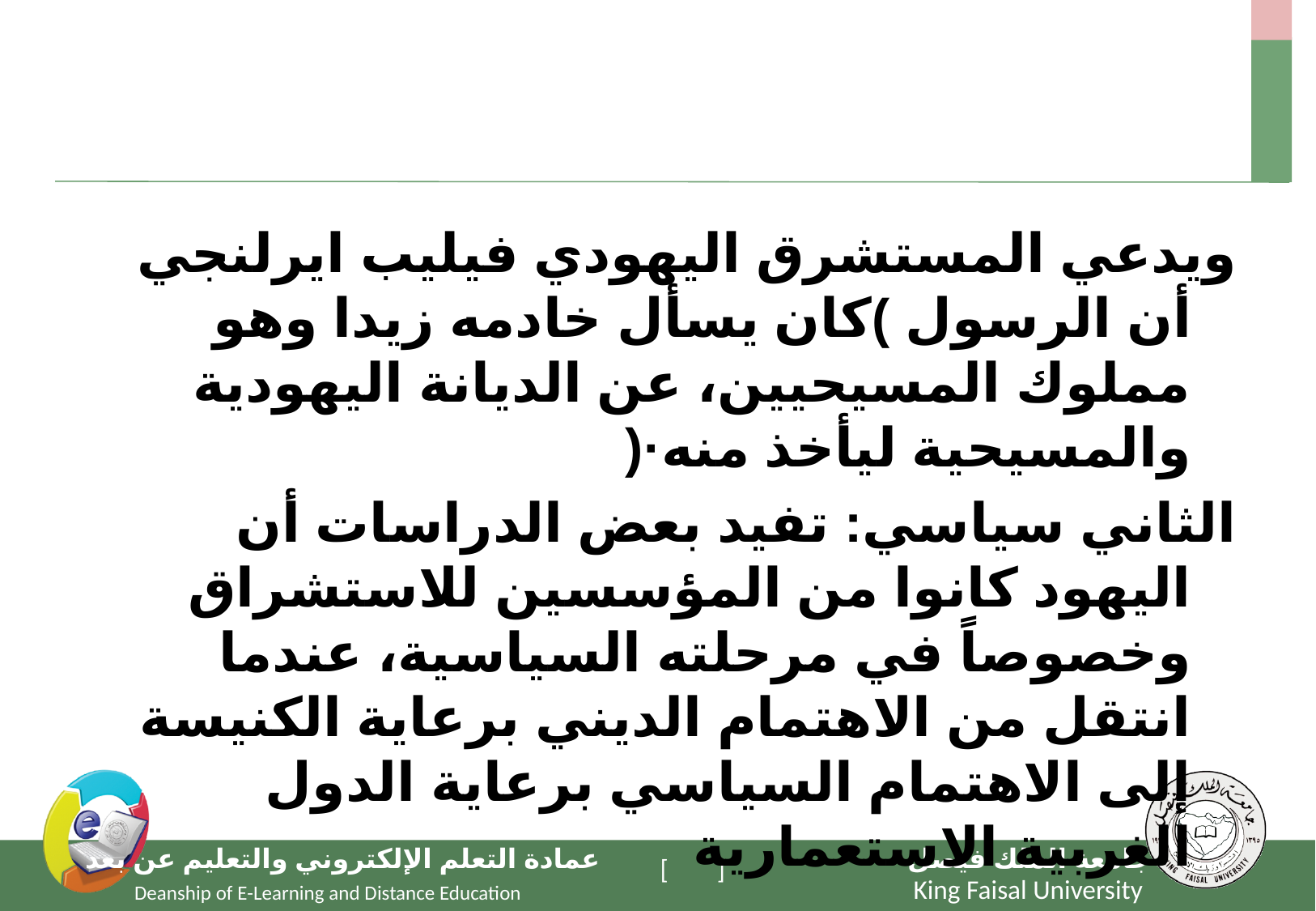

#
ويدعي المستشرق اليهودي فيليب ايرلنجي أن الرسول )كان يسأل خادمه زيدا وهو مملوك المسيحيين، عن الديانة اليهودية والمسيحية ليأخذ منه·(
الثاني سياسي: تفيد بعض الدراسات أن اليهود كانوا من المؤسسين للاستشراق وخصوصاً في مرحلته السياسية، عندما انتقل من الاهتمام الديني برعاية الكنيسة إلى الاهتمام السياسي برعاية الدول الغربية الاستعمارية